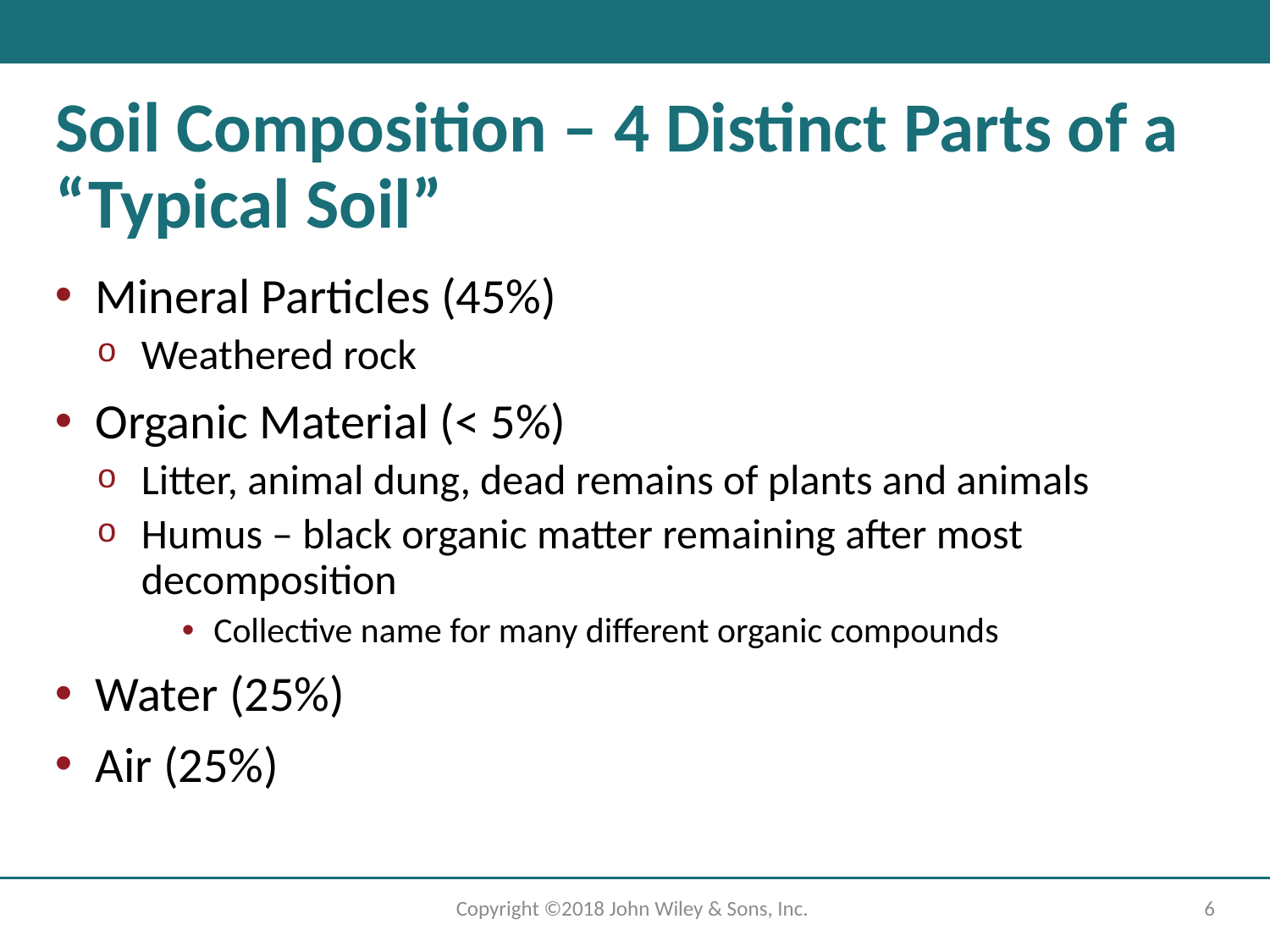

# Soil Composition – 4 Distinct Parts of a “Typical Soil”
Mineral Particles (45%)
Weathered rock
Organic Material (< 5%)
Litter, animal dung, dead remains of plants and animals
Humus – black organic matter remaining after most decomposition
Collective name for many different organic compounds
Water (25%)
Air (25%)
Copyright ©2018 John Wiley & Sons, Inc.
6